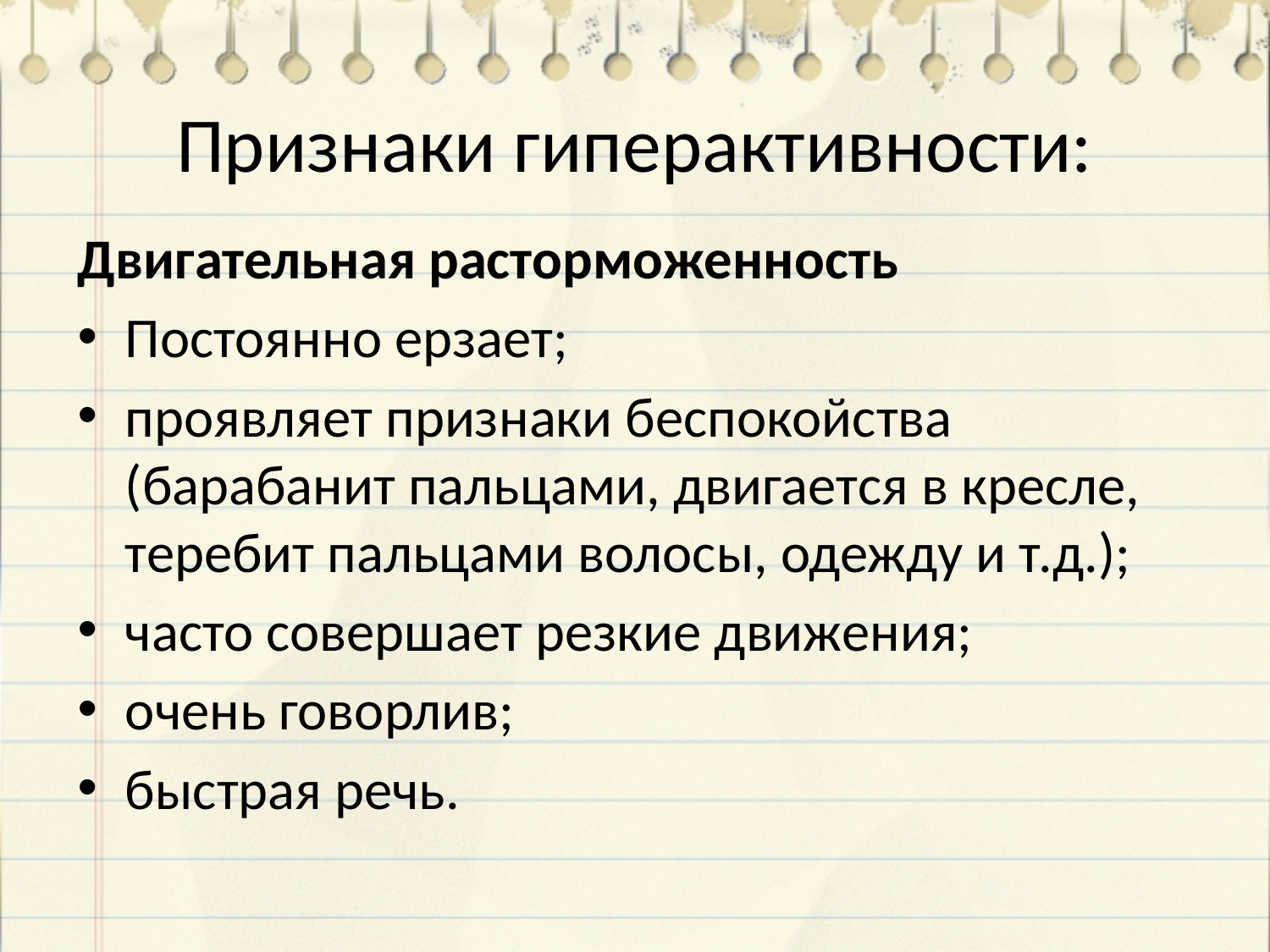

# Признаки гиперактивности:
Двигательная расторможенность
Постоянно ерзает;
проявляет признаки беспокойства (барабанит пальцами, двигается в кресле, теребит пальцами волосы, одежду и т.д.);
часто совершает резкие движения;
очень говорлив;
быстрая речь.